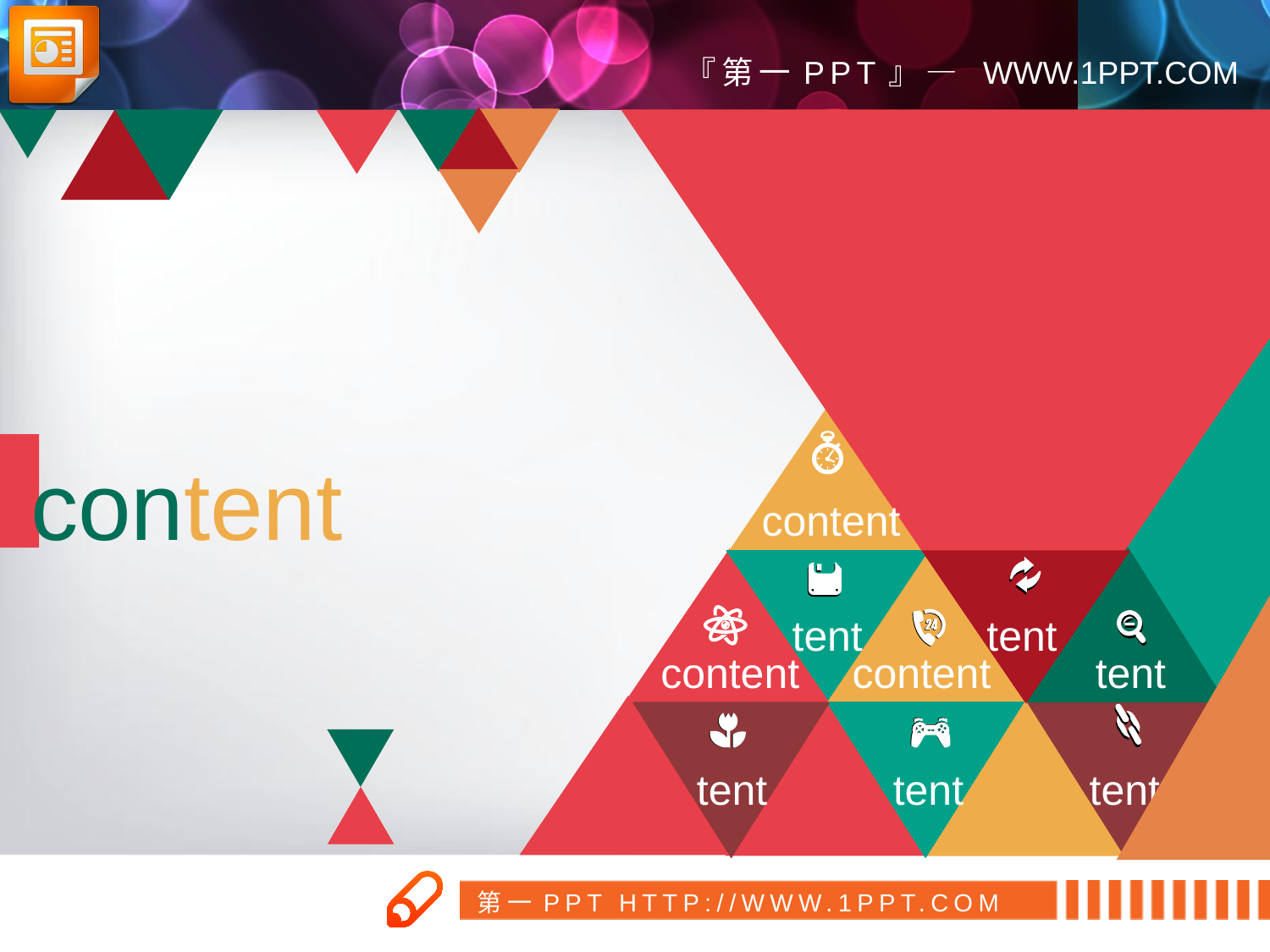

content

content

tent
tent

content
content
tent

tent
tent
tent